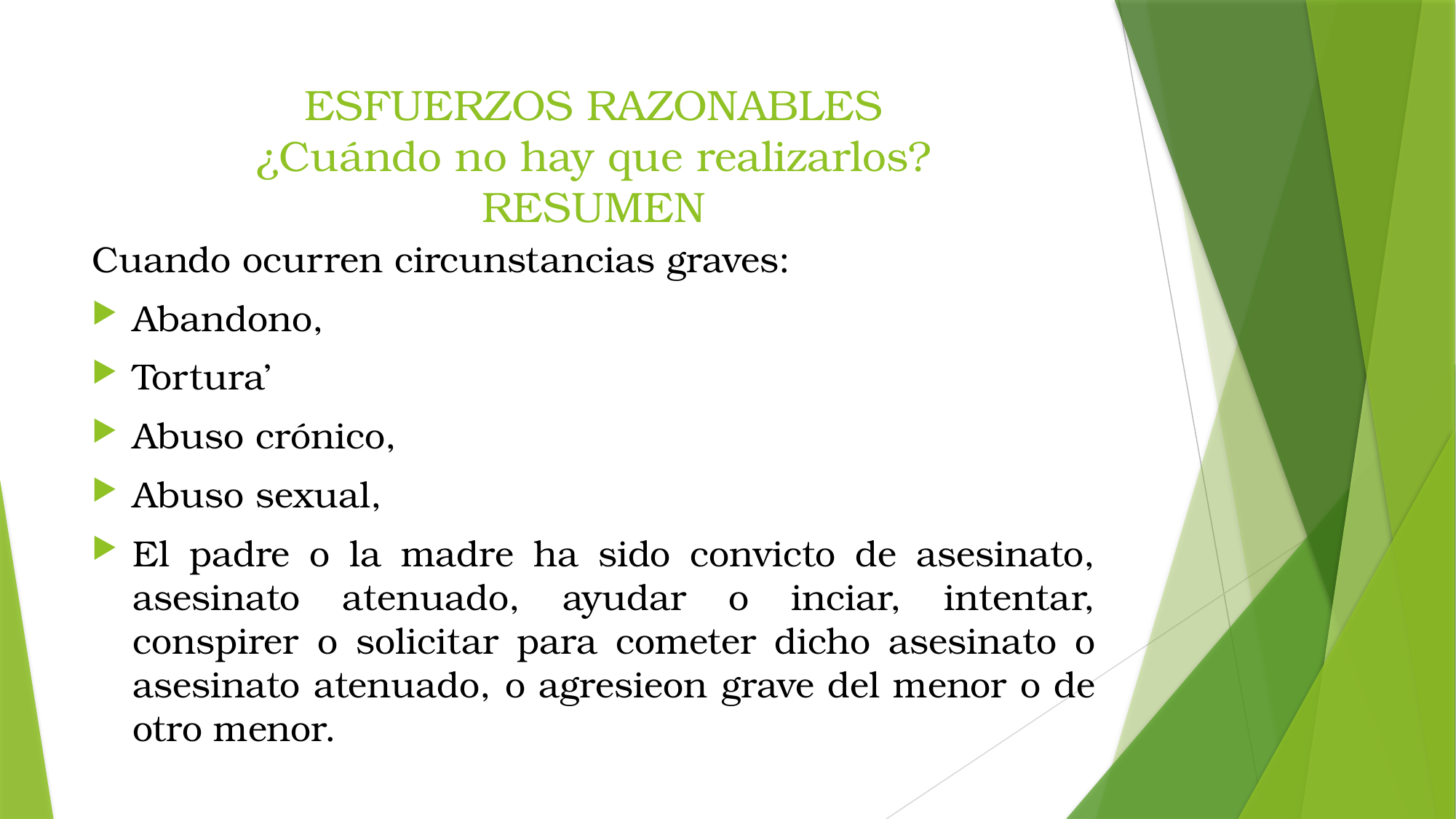

# ESFUERZOS RAZONABLES ¿Cuándo no hay que realizarlos? RESUMEN
Cuando ocurren circunstancias graves:
Abandono,
Tortura’
Abuso crónico,
Abuso sexual,
El padre o la madre ha sido convicto de asesinato, asesinato atenuado, ayudar o inciar, intentar, conspirer o solicitar para cometer dicho asesinato o asesinato atenuado, o agresieon grave del menor o de otro menor.